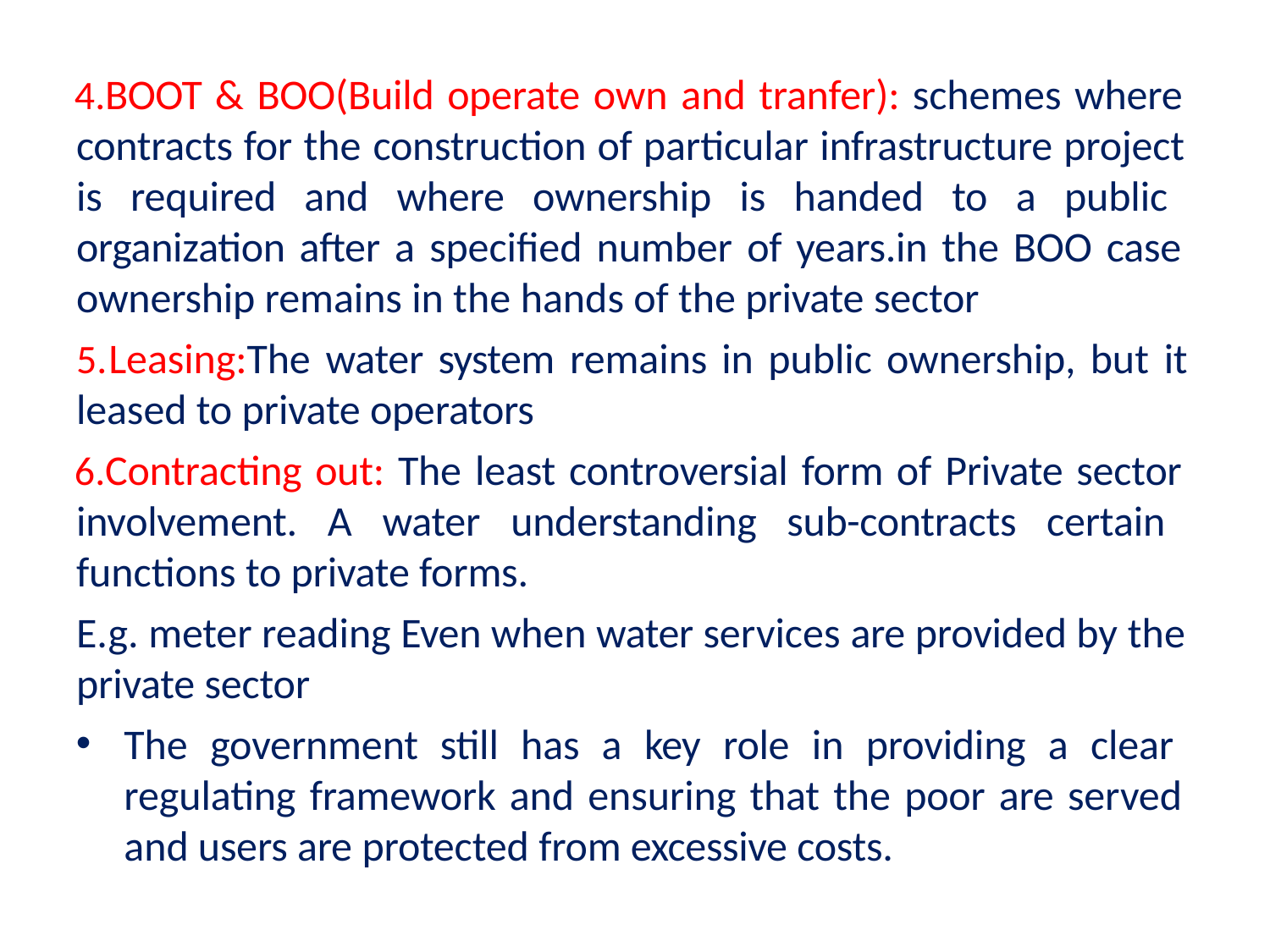

BOOT & BOO(Build operate own and tranfer): schemes where  contracts for the construction of particular infrastructure project  is required and where ownership is handed to a public  organization after a specified number of years.in the BOO case  ownership remains in the hands of the private sector
Leasing:The water system remains in public ownership, but it
leased to private operators
Contracting out: The least controversial form of Private sector  involvement. A water understanding sub-contracts certain  functions to private forms.
E.g. meter reading Even when water services are provided by the  private sector
The government still has a key role in providing a clear  regulating framework and ensuring that the poor are served  and users are protected from excessive costs.